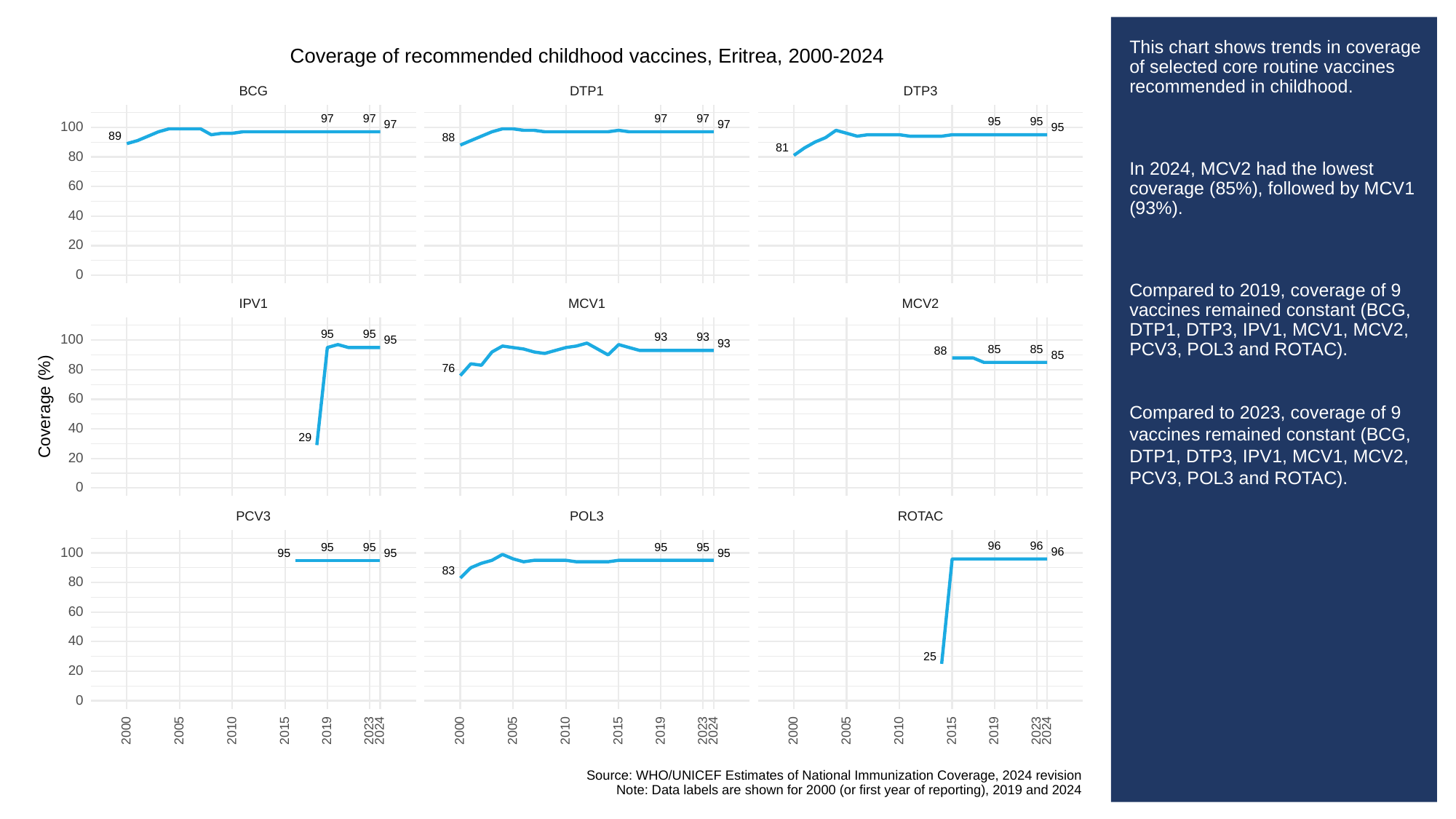

# This chart shows trends in coverage of selected core routine vaccines recommended in childhood.

In 2024, MCV2 had the lowest coverage (85%), followed by MCV1 (93%).

Compared to 2019, coverage of 9 vaccines remained constant (BCG, DTP1, DTP3, IPV1, MCV1, MCV2, PCV3, POL3 and ROTAC).

Compared to 2023, coverage of 9 vaccines remained constant (BCG, DTP1, DTP3, IPV1, MCV1, MCV2, PCV3, POL3 and ROTAC).

Coverage of recommended childhood vaccines, Eritrea, 2000-2024
BCG
DTP3
DTP1

97
97
97
97
95
95
97
97
100
95

89
88

81
80

60

40

20

0

MCV1
MCV2
IPV1

95
95
93
93
100
95
93

85
85
88
85

76
80

60
Coverage (%)

40

29

20

0

POL3
PCV3
ROTAC

96
96
95
95
95
95
96
100
95
95
95

83

80

60

40

25

20

0

2023
2023
2023
2000
2005
2010
2015
2019
2024
2000
2005
2010
2015
2019
2024
2000
2005
2010
2015
2019
2024
Source: WHO/UNICEF Estimates of National Immunization Coverage, 2024 revision
Note: Data labels are shown for 2000 (or first year of reporting), 2019 and 2024